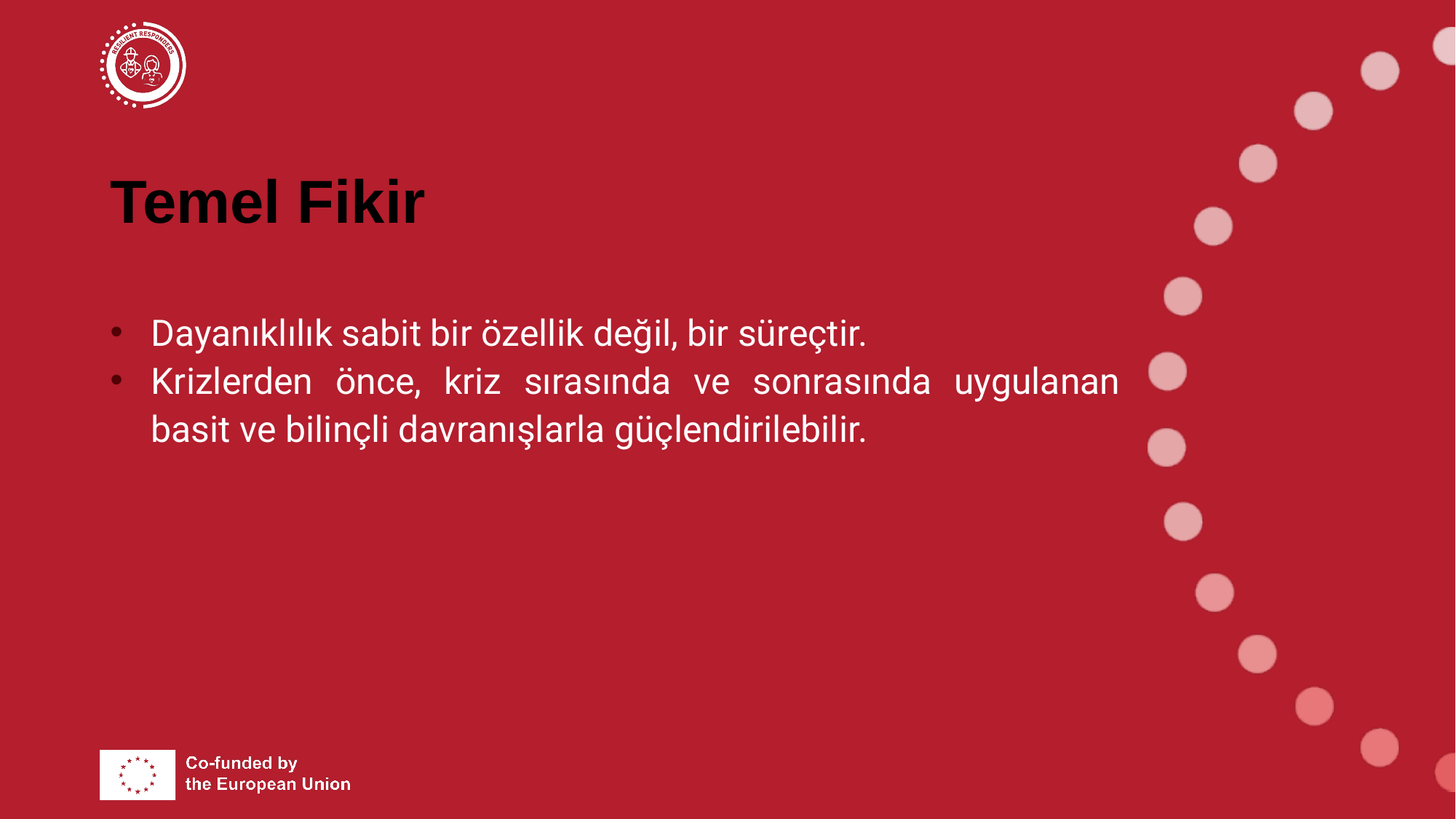

# Temel Fikir
Dayanıklılık sabit bir özellik değil, bir süreçtir.
Krizlerden önce, kriz sırasında ve sonrasında uygulanan basit ve bilinçli davranışlarla güçlendirilebilir.